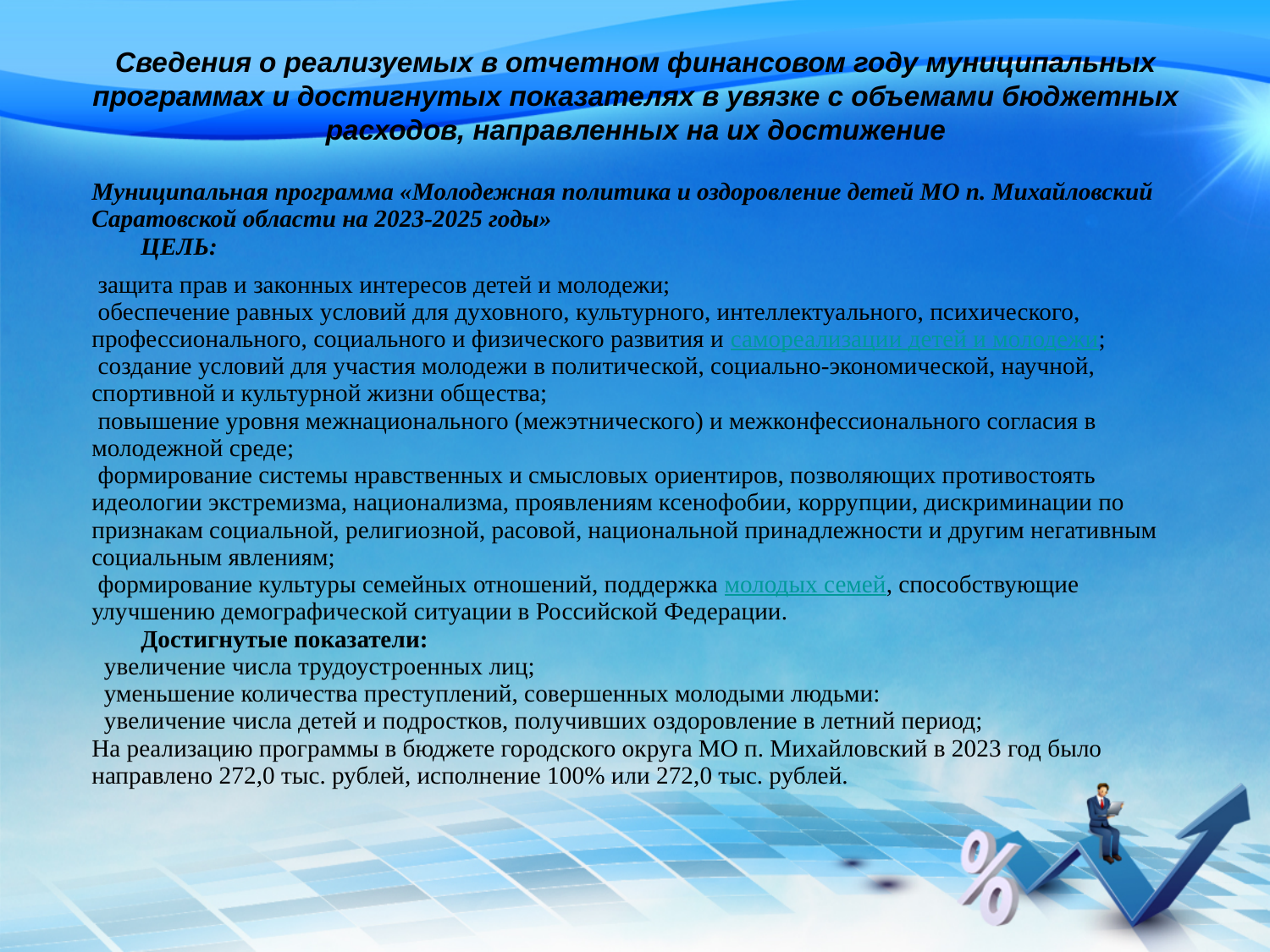

# Сведения о реализуемых в отчетном финансовом году муниципальных программах и достигнутых показателях в увязке с объемами бюджетных расходов, направленных на их достижение
| Муниципальная программа «Молодежная политика и оздоровление детей МО п. Михайловский Саратовской области на 2023-2025 годы» |
| --- |
| ЦЕЛЬ: |
| защита прав и законных интересов детей и молодежи; обеспечение равных условий для духовного, культурного, интеллектуального, психического, профессионального, социального и физического развития и самореализации детей и молодежи; создание условий для участия молодежи в политической, социально-экономической, научной, спортивной и культурной жизни общества; повышение уровня межнационального (межэтнического) и межконфессионального согласия в молодежной среде; формирование системы нравственных и смысловых ориентиров, позволяющих противостоять идеологии экстремизма, национализма, проявлениям ксенофобии, коррупции, дискриминации по признакам социальной, религиозной, расовой, национальной принадлежности и другим негативным социальным явлениям; формирование культуры семейных отношений, поддержка молодых семей, способствующие улучшению демографической ситуации в Российской Федерации. Достигнутые показатели: увеличение числа трудоустроенных лиц; уменьшение количества преступлений, совершенных молодыми людьми: увеличение числа детей и подростков, получивших оздоровление в летний период; На реализацию программы в бюджете городского округа МО п. Михайловский в 2023 год было направлено 272,0 тыс. рублей, исполнение 100% или 272,0 тыс. рублей. |
|  |
|  |
|  |
|  |